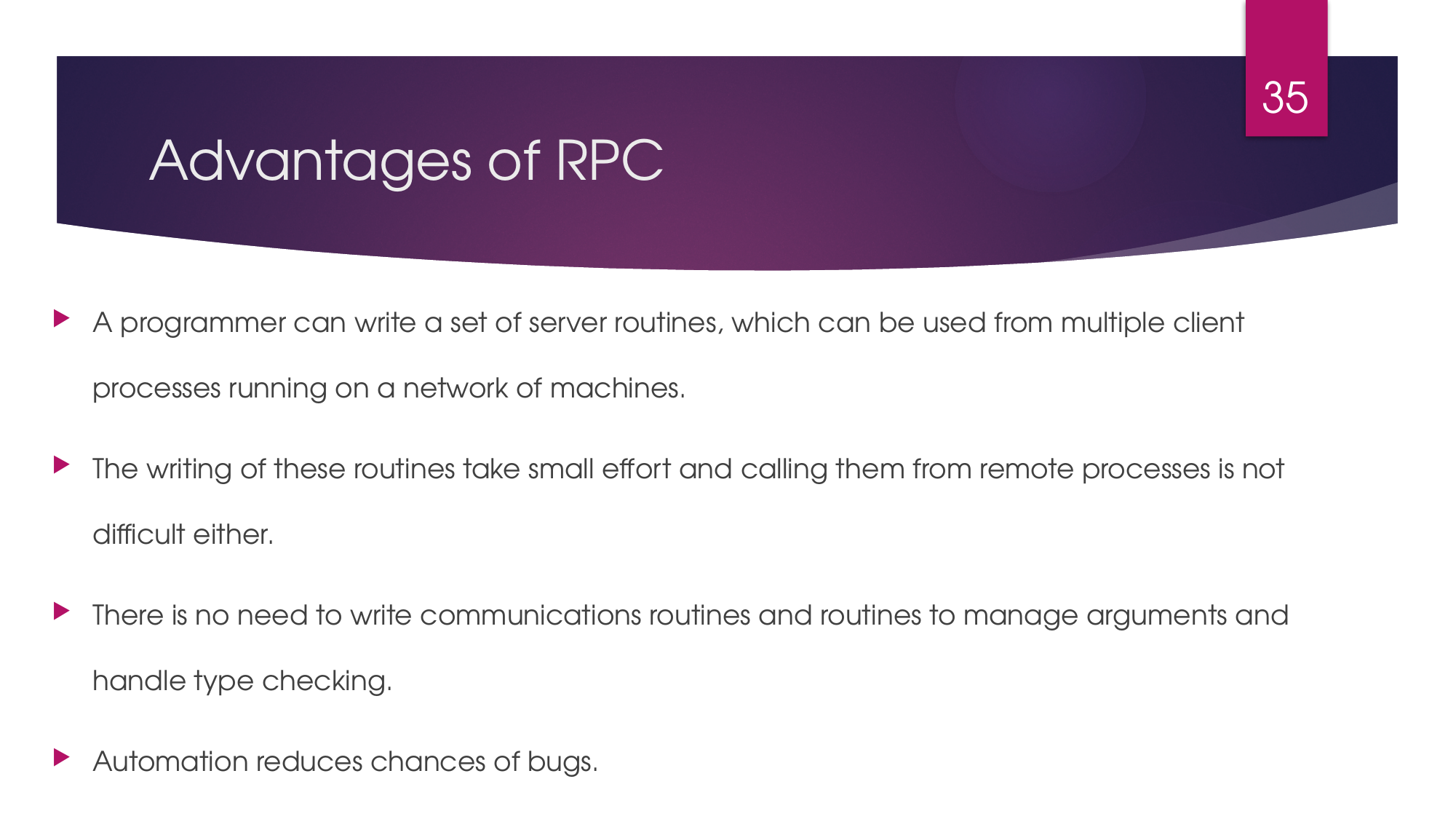

35
# Advantages of RPC
A programmer can write a set of server routines, which can be used from multiple client processes running on a network of machines.
The writing of these routines take small effort and calling them from remote processes is not difficult either.
There is no need to write communications routines and routines to manage arguments and handle type checking.
Automation reduces chances of bugs.